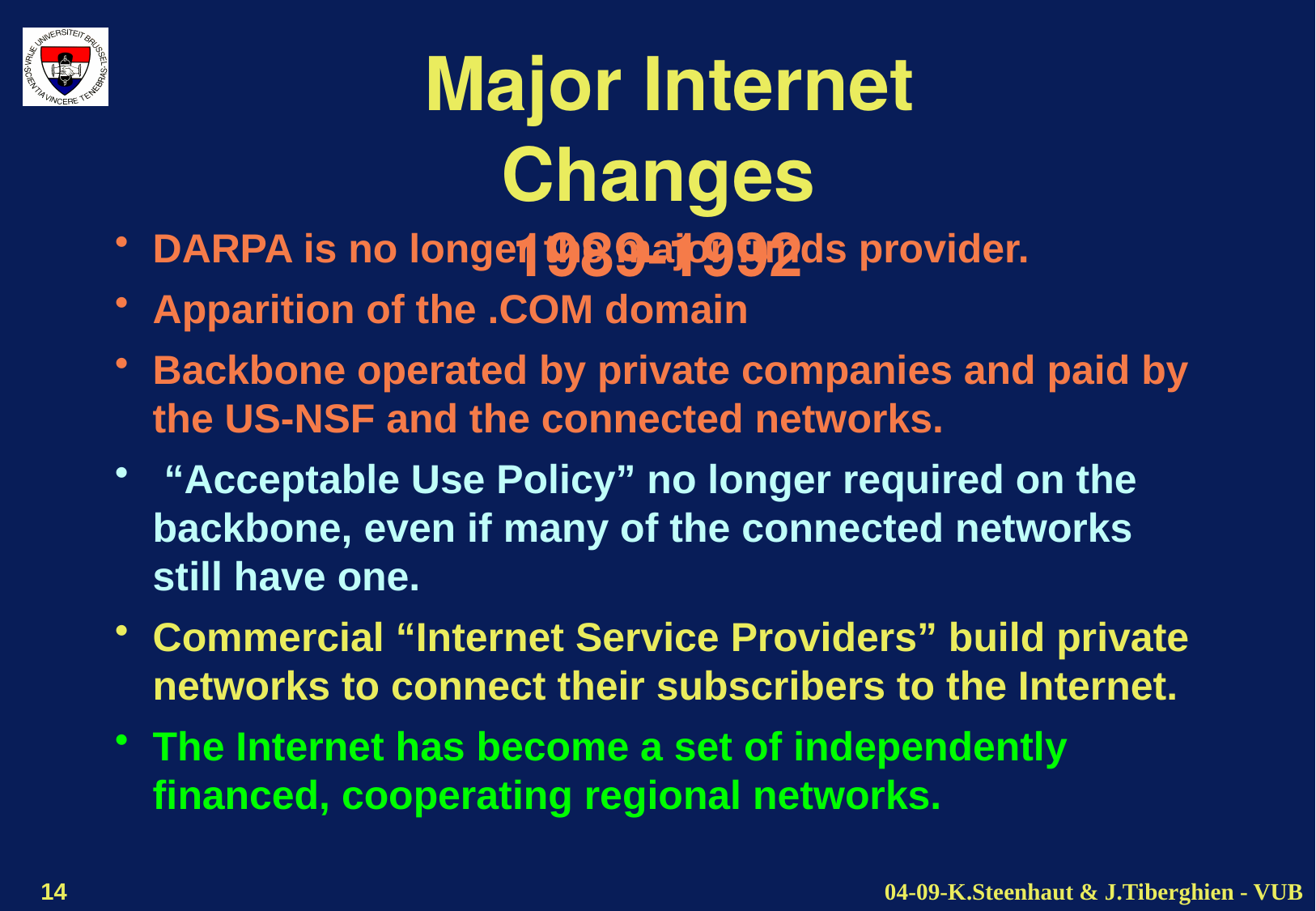

# Major Internet Changes 1989-1992
DARPA is no longer the major funds provider.
Apparition of the .COM domain
Backbone operated by private companies and paid by the US-NSF and the connected networks.
 “Acceptable Use Policy” no longer required on the backbone, even if many of the connected networks still have one.
Commercial “Internet Service Providers” build private networks to connect their subscribers to the Internet.
The Internet has become a set of independently financed, cooperating regional networks.
14